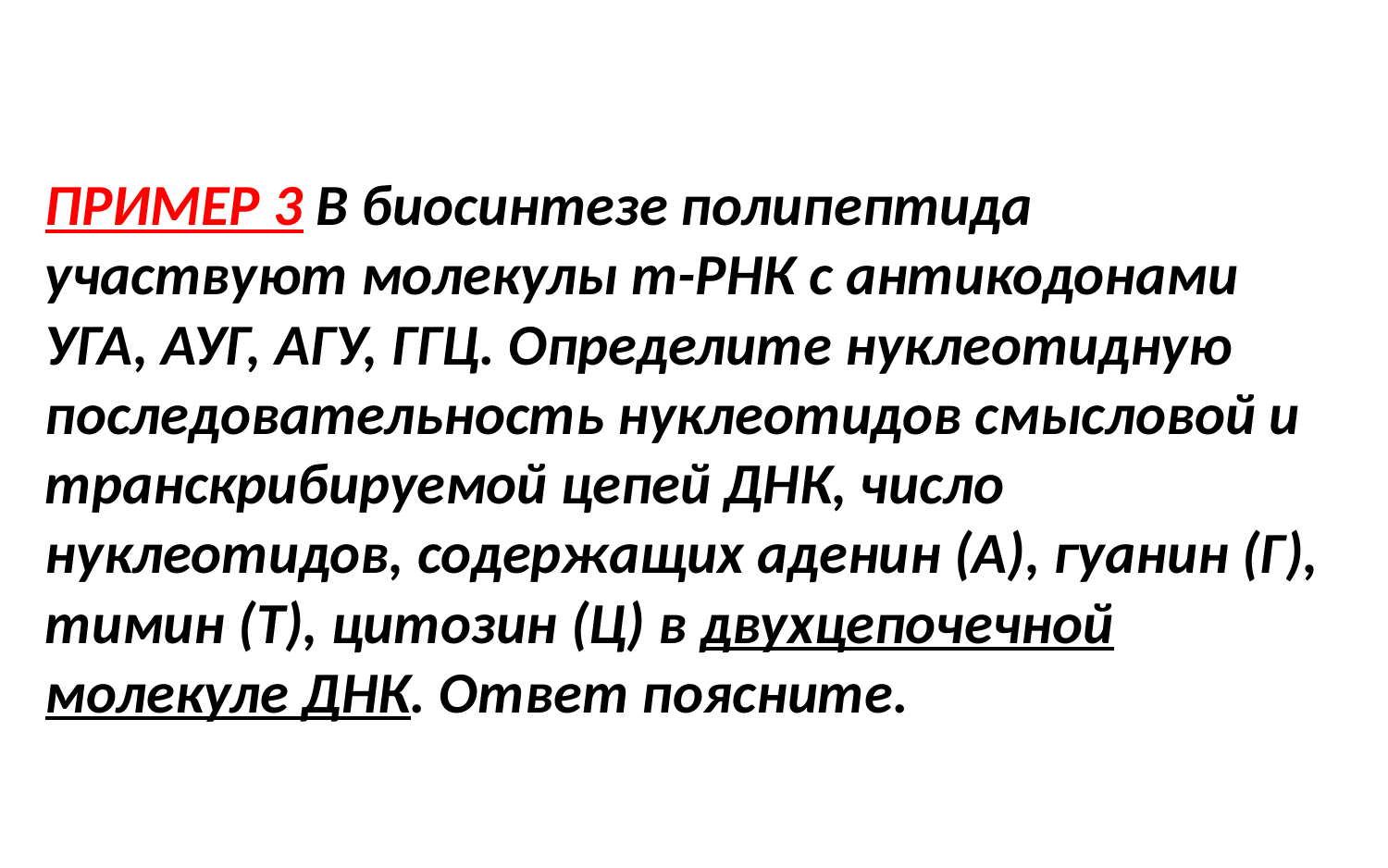

#
ПРИМЕР 3 В биосинтезе полипептида участвуют молекулы т-РНК с антикодонами УГА, АУГ, АГУ, ГГЦ. Определите нуклеотидную последовательность нуклеотидов смысловой и транскрибируемой цепей ДНК, число нуклеотидов, содержащих аденин (А), гуанин (Г), тимин (Т), цитозин (Ц) в двухцепочечной молекуле ДНК. Ответ поясните.